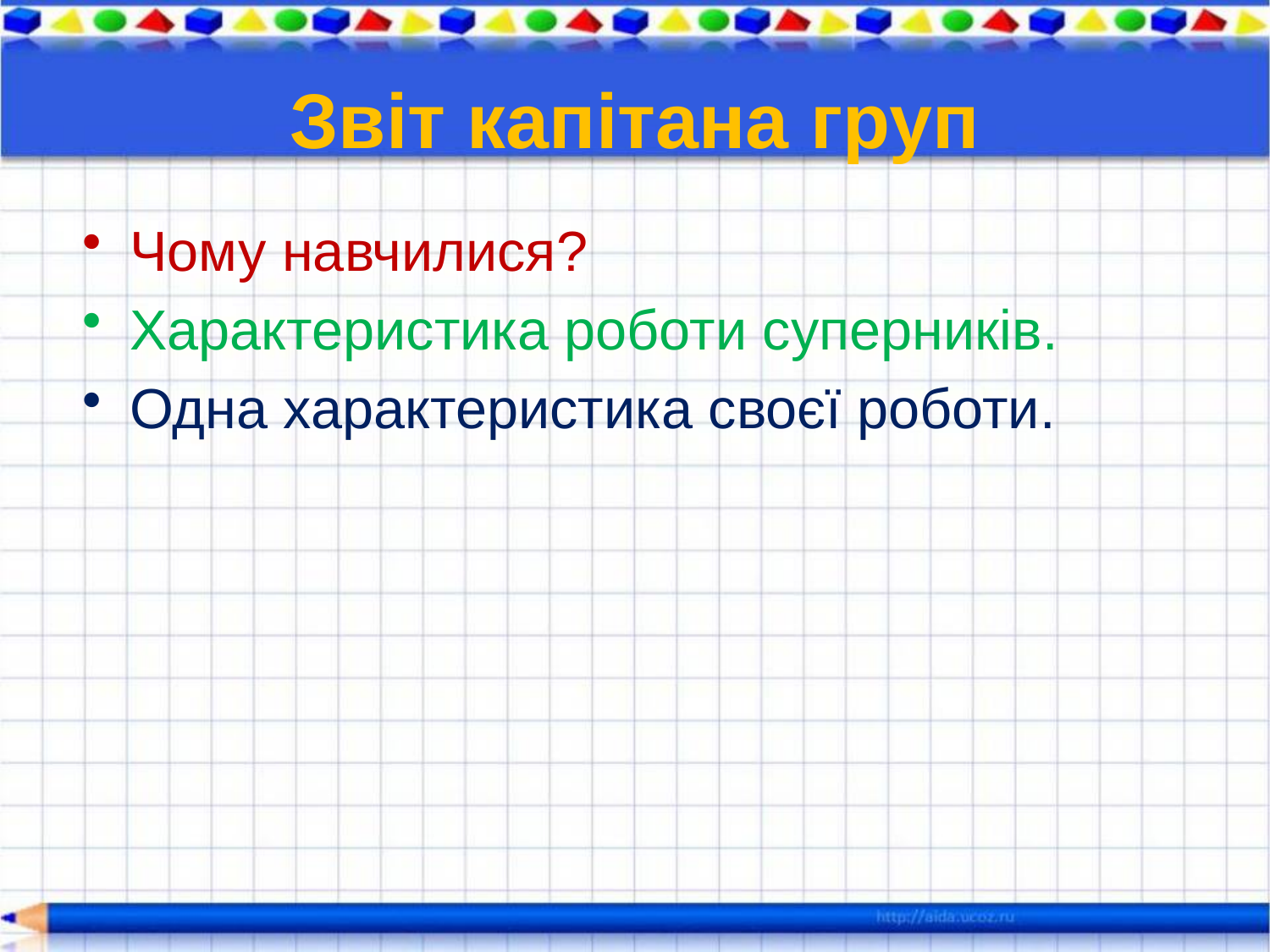

# Звіт капітана груп
Чому навчилися?
Характеристика роботи суперників.
Одна характеристика своєї роботи.